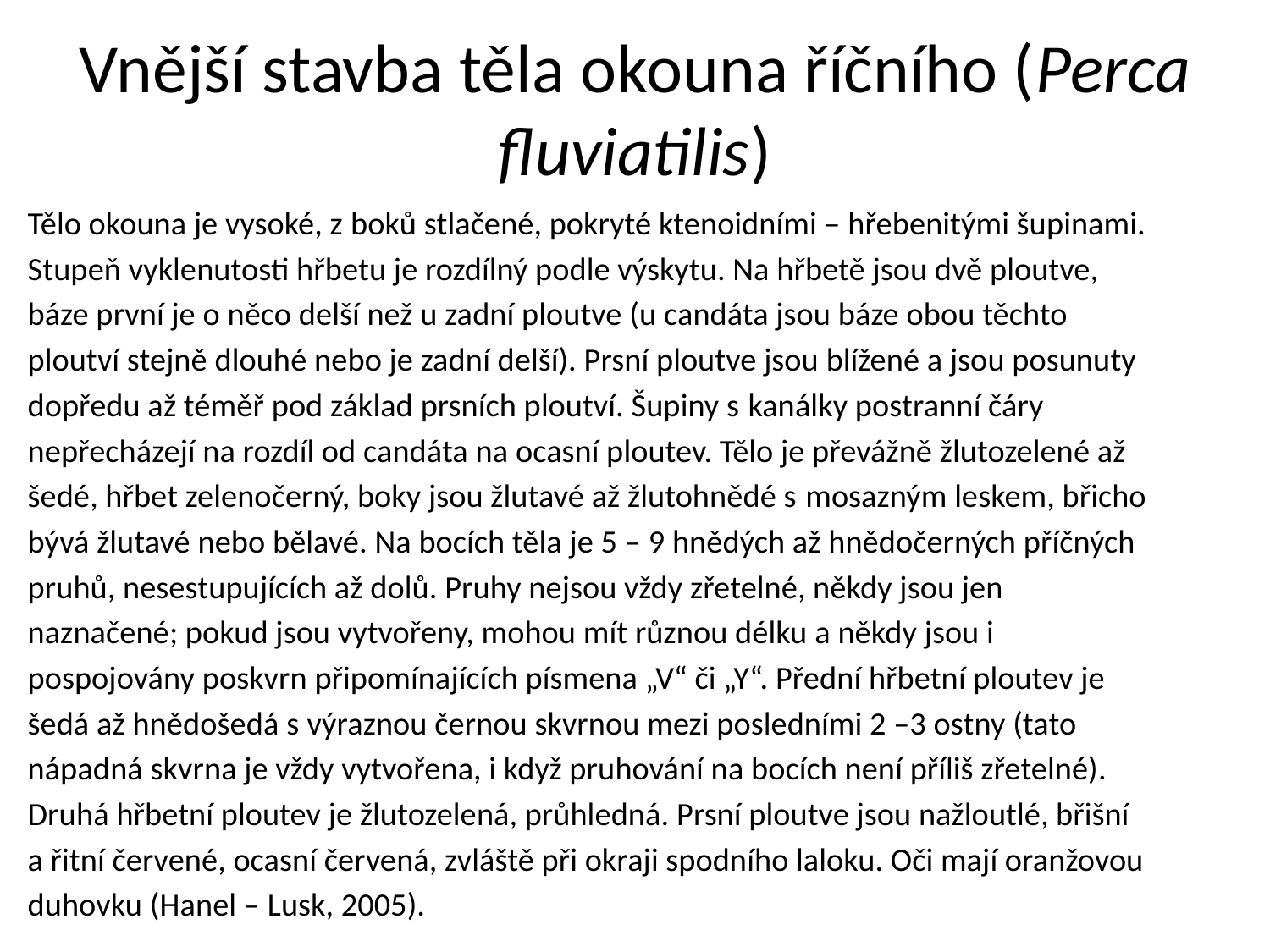

# Vnější stavba těla okouna říčního (Perca fluviatilis)
Tělo okouna je vysoké, z boků stlačené, pokryté ktenoidními – hřebenitými šupinami.
Stupeň vyklenutosti hřbetu je rozdílný podle výskytu. Na hřbetě jsou dvě ploutve,
báze první je o něco delší než u zadní ploutve (u candáta jsou báze obou těchto
ploutví stejně dlouhé nebo je zadní delší). Prsní ploutve jsou blížené a jsou posunuty
dopředu až téměř pod základ prsních ploutví. Šupiny s kanálky postranní čáry
nepřecházejí na rozdíl od candáta na ocasní ploutev. Tělo je převážně žlutozelené až
šedé, hřbet zelenočerný, boky jsou žlutavé až žlutohnědé s mosazným leskem, břicho
bývá žlutavé nebo bělavé. Na bocích těla je 5 – 9 hnědých až hnědočerných příčných
pruhů, nesestupujících až dolů. Pruhy nejsou vždy zřetelné, někdy jsou jen
naznačené; pokud jsou vytvořeny, mohou mít různou délku a někdy jsou i
pospojovány poskvrn připomínajících písmena „V“ či „Y“. Přední hřbetní ploutev je
šedá až hnědošedá s výraznou černou skvrnou mezi posledními 2 –3 ostny (tato
nápadná skvrna je vždy vytvořena, i když pruhování na bocích není příliš zřetelné).
Druhá hřbetní ploutev je žlutozelená, průhledná. Prsní ploutve jsou nažloutlé, břišní
a řitní červené, ocasní červená, zvláště při okraji spodního laloku. Oči mají oranžovou
duhovku (Hanel – Lusk, 2005).